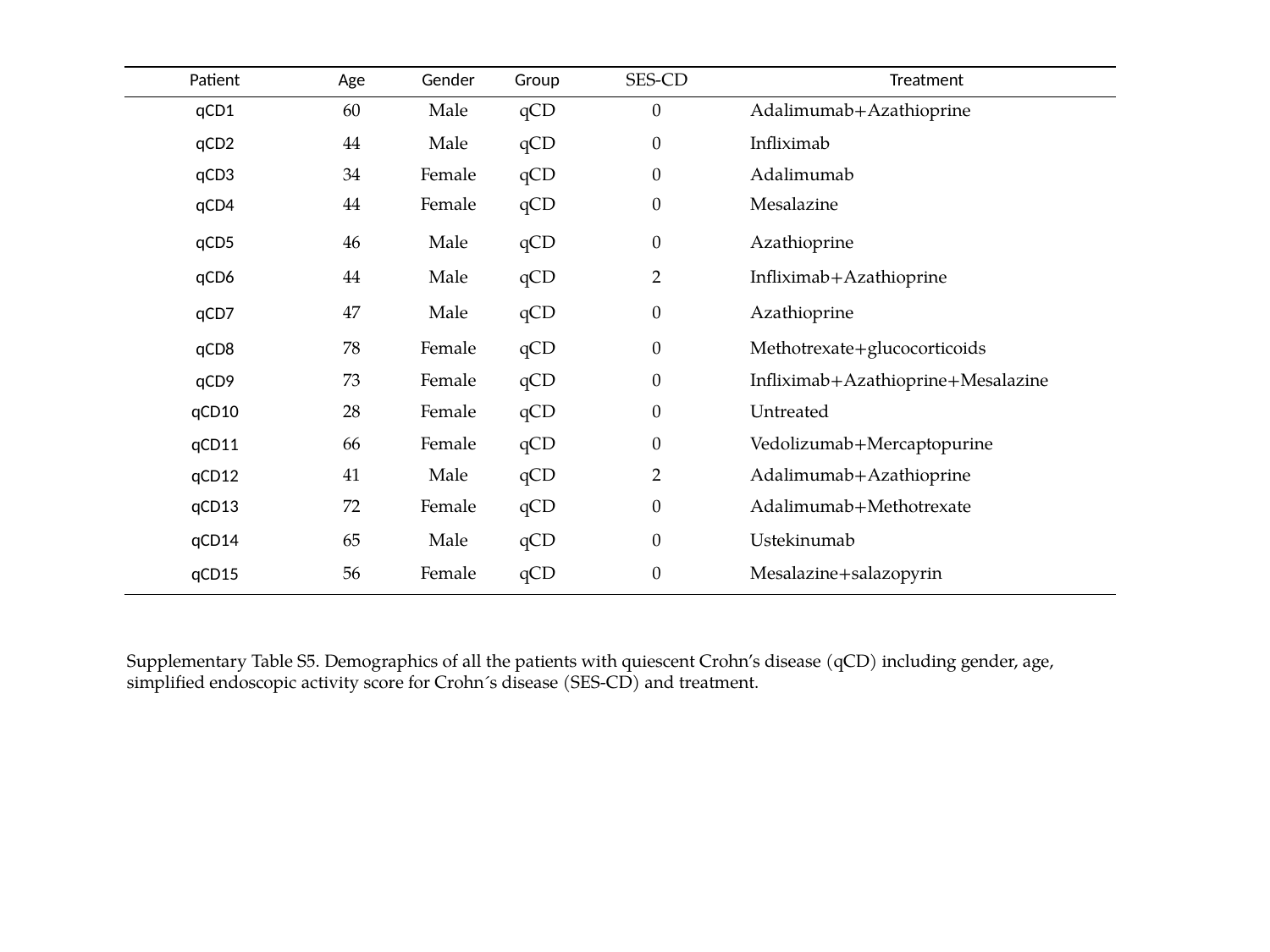

| Patient | Age | Gender | Group | SES-CD | Treatment |
| --- | --- | --- | --- | --- | --- |
| qCD1 | 60 | Male | qCD | 0 | Adalimumab+Azathioprine |
| qCD2 | 44 | Male | qCD | 0 | Infliximab |
| qCD3 | 34 | Female | qCD | 0 | Adalimumab |
| qCD4 | 44 | Female | qCD | 0 | Mesalazine |
| qCD5 | 46 | Male | qCD | 0 | Azathioprine |
| qCD6 | 44 | Male | qCD | 2 | Infliximab+Azathioprine |
| qCD7 | 47 | Male | qCD | 0 | Azathioprine |
| qCD8 | 78 | Female | qCD | 0 | Methotrexate+glucocorticoids |
| qCD9 | 73 | Female | qCD | 0 | Infliximab+Azathioprine+Mesalazine |
| qCD10 | 28 | Female | qCD | 0 | Untreated |
| qCD11 | 66 | Female | qCD | 0 | Vedolizumab+Mercaptopurine |
| qCD12 | 41 | Male | qCD | 2 | Adalimumab+Azathioprine |
| qCD13 | 72 | Female | qCD | 0 | Adalimumab+Methotrexate |
| qCD14 | 65 | Male | qCD | 0 | Ustekinumab |
| qCD15 | 56 | Female | qCD | 0 | Mesalazine+salazopyrin |
Supplementary Table S5. Demographics of all the patients with quiescent Crohn’s disease (qCD) including gender, age, simplified endoscopic activity score for Crohn´s disease (SES-CD) and treatment.